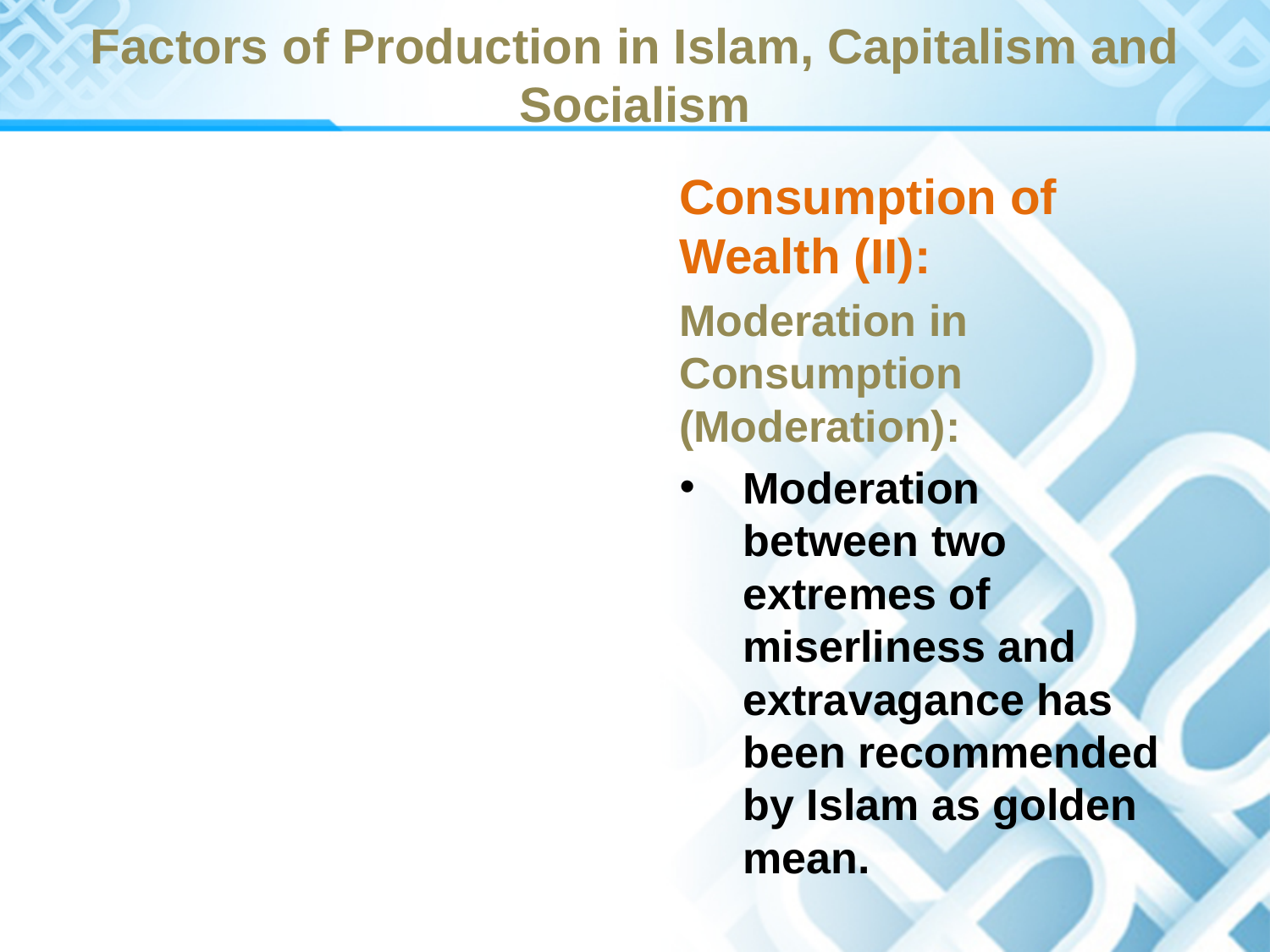

Factors of Production in Islam, Capitalism and Socialism
Consumption of Wealth (II):
Moderation in Consumption (Moderation):
Moderation between two extremes of miserliness and extravagance has been recommended by Islam as golden mean.